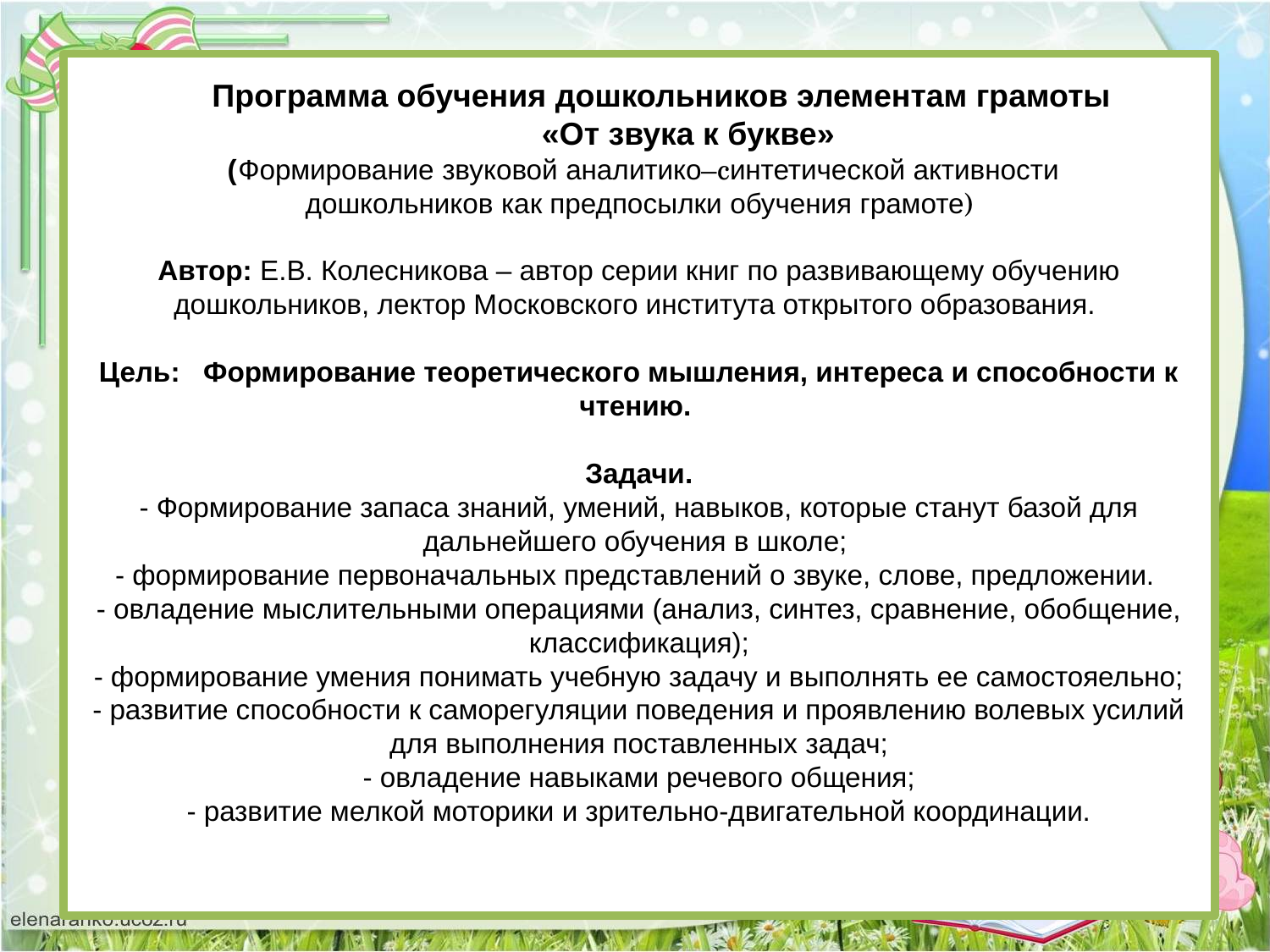

# Программа обучения дошкольников элементам грамоты «От звука к букве»  (Формирование звуковой аналитико–cинтетической активности дошкольников как предпосылки обучения грамоте) Автор: Е.В. Колесникова – автор серии книг по развивающему обучению дошкольников, лектор Московского института открытого образования.   Цель:   Формирование теоретического мышления, интереса и способности к чтению.   Задачи. - Формирование запаса знаний, умений, навыков, которые станут базой для дальнейшего обучения в школе; - формирование первоначальных представлений о звуке, слове, предложении. - овладение мыслительными операциями (анализ, синтез, сравнение, обобщение, классификация); - формирование умения понимать учебную задачу и выполнять ее самостояельно; - развитие способности к саморегуляции поведения и проявлению волевых усилий для выполнения поставленных задач; - овладение навыками речевого общения; - развитие мелкой моторики и зрительно-двигательной координации.